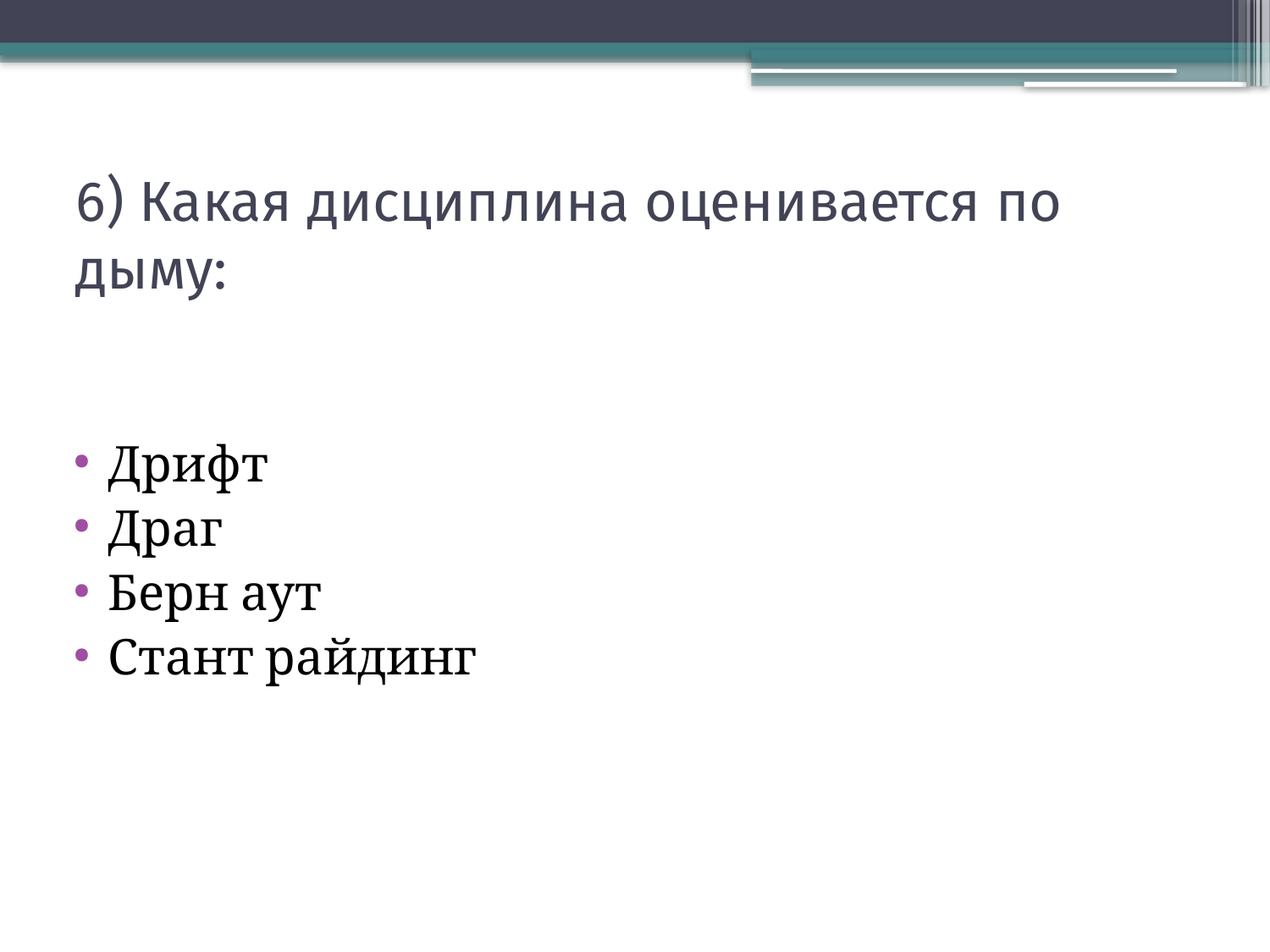

# 6) Какая дисциплина оценивается по дыму:
Дрифт
Драг
Берн аут
Стант райдинг